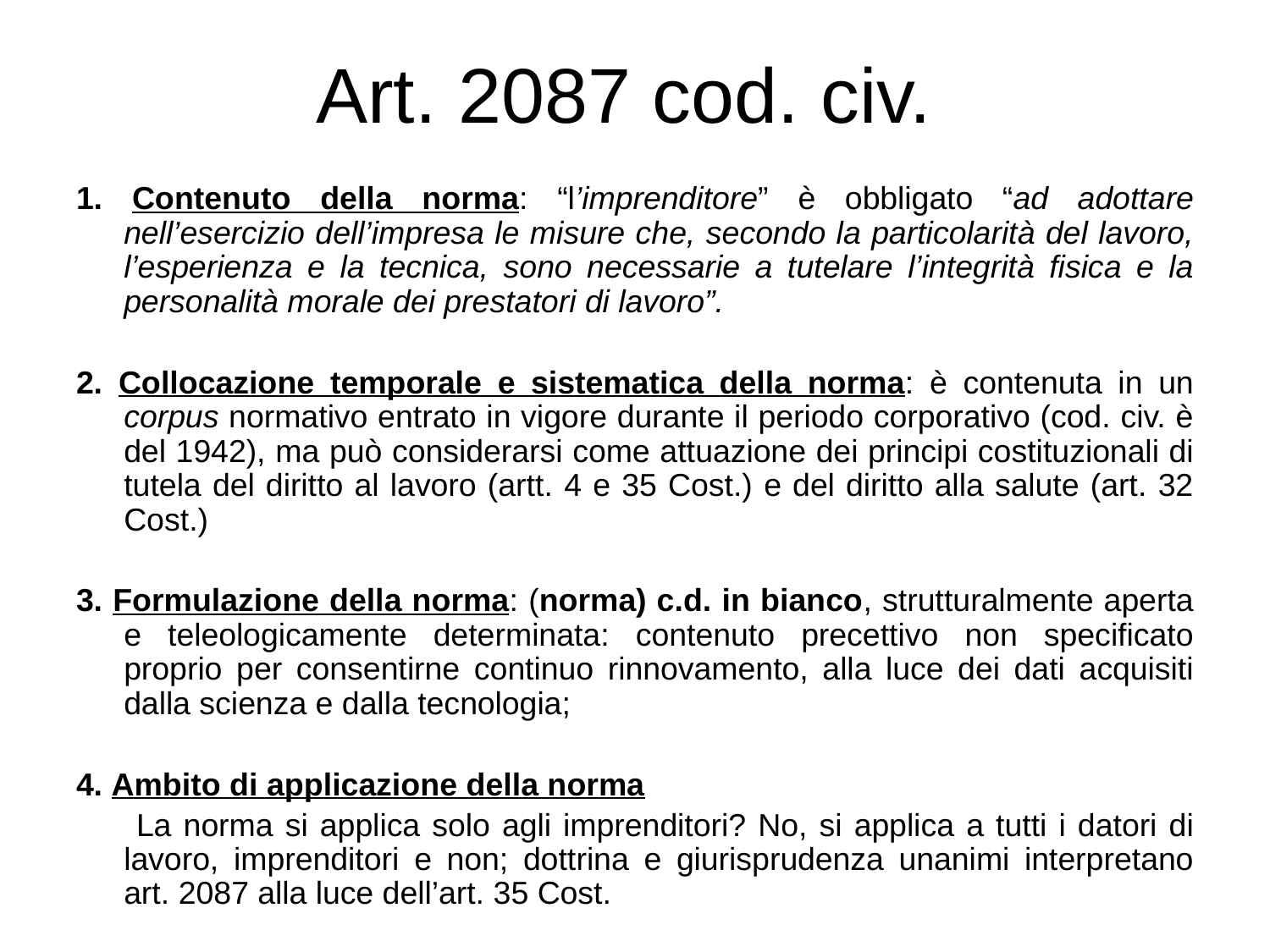

# Art. 2087 cod. civ.
1. Contenuto della norma: “l’imprenditore” è obbligato “ad adottare nell’esercizio dell’impresa le misure che, secondo la particolarità del lavoro, l’esperienza e la tecnica, sono necessarie a tutelare l’integrità fisica e la personalità morale dei prestatori di lavoro”.

2. Collocazione temporale e sistematica della norma: è contenuta in un corpus normativo entrato in vigore durante il periodo corporativo (cod. civ. è del 1942), ma può considerarsi come attuazione dei principi costituzionali di tutela del diritto al lavoro (artt. 4 e 35 Cost.) e del diritto alla salute (art. 32 Cost.)

3. Formulazione della norma: (norma) c.d. in bianco, strutturalmente aperta e teleologicamente determinata: contenuto precettivo non specificato proprio per consentirne continuo rinnovamento, alla luce dei dati acquisiti dalla scienza e dalla tecnologia;

4. Ambito di applicazione della norma
     La norma si applica solo agli imprenditori? No, si applica a tutti i datori di lavoro, imprenditori e non; dottrina e giurisprudenza unanimi interpretano art. 2087 alla luce dell’art. 35 Cost.